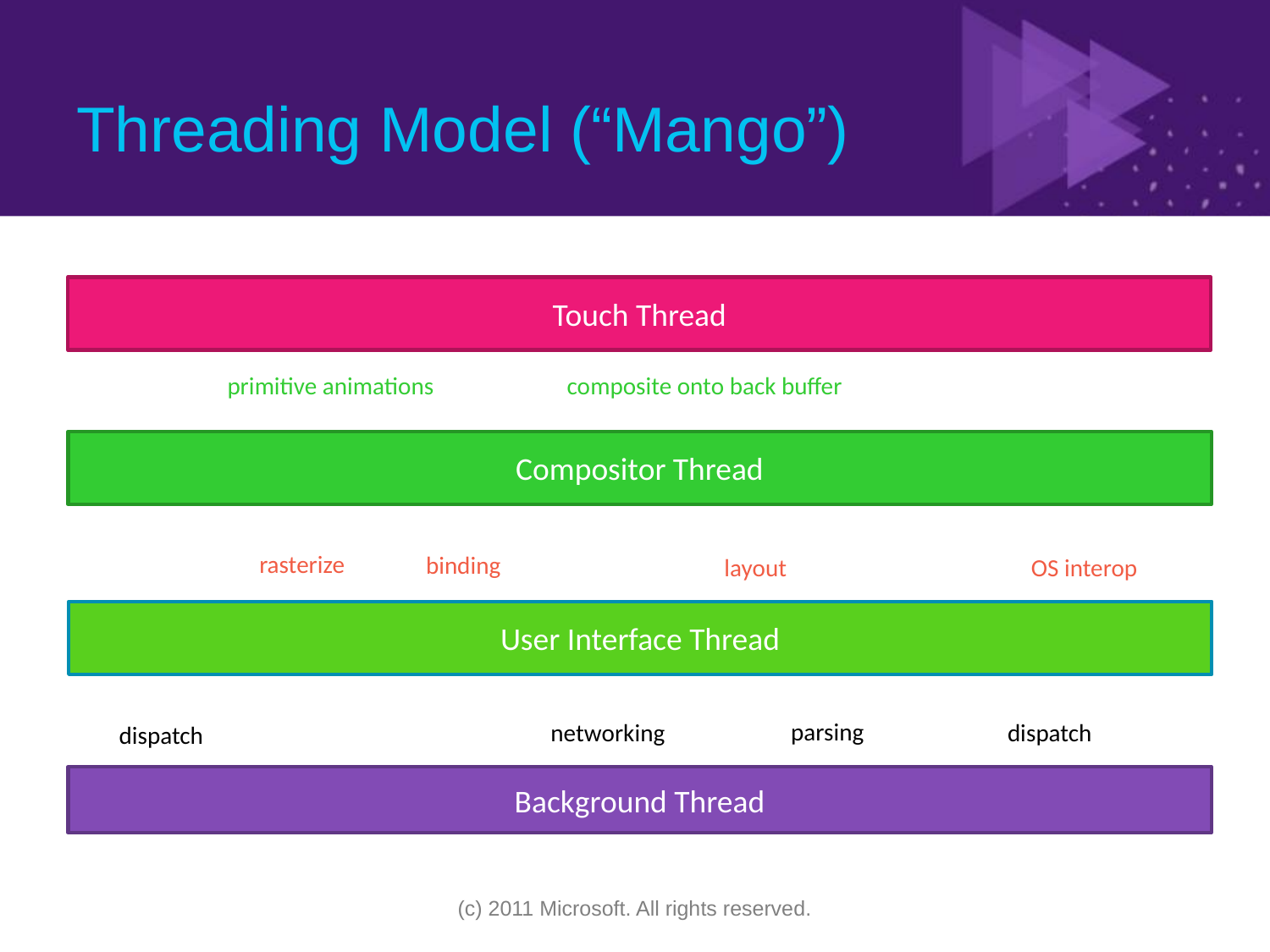

# Threading Model (“Mango”)
Touch Thread

composite onto back buffer
primitive animations
Compositor Thread
rasterize
binding
OS interop
layout
User Interface Thread
parsing
networking
dispatch
dispatch
Background Thread
(c) 2011 Microsoft. All rights reserved.